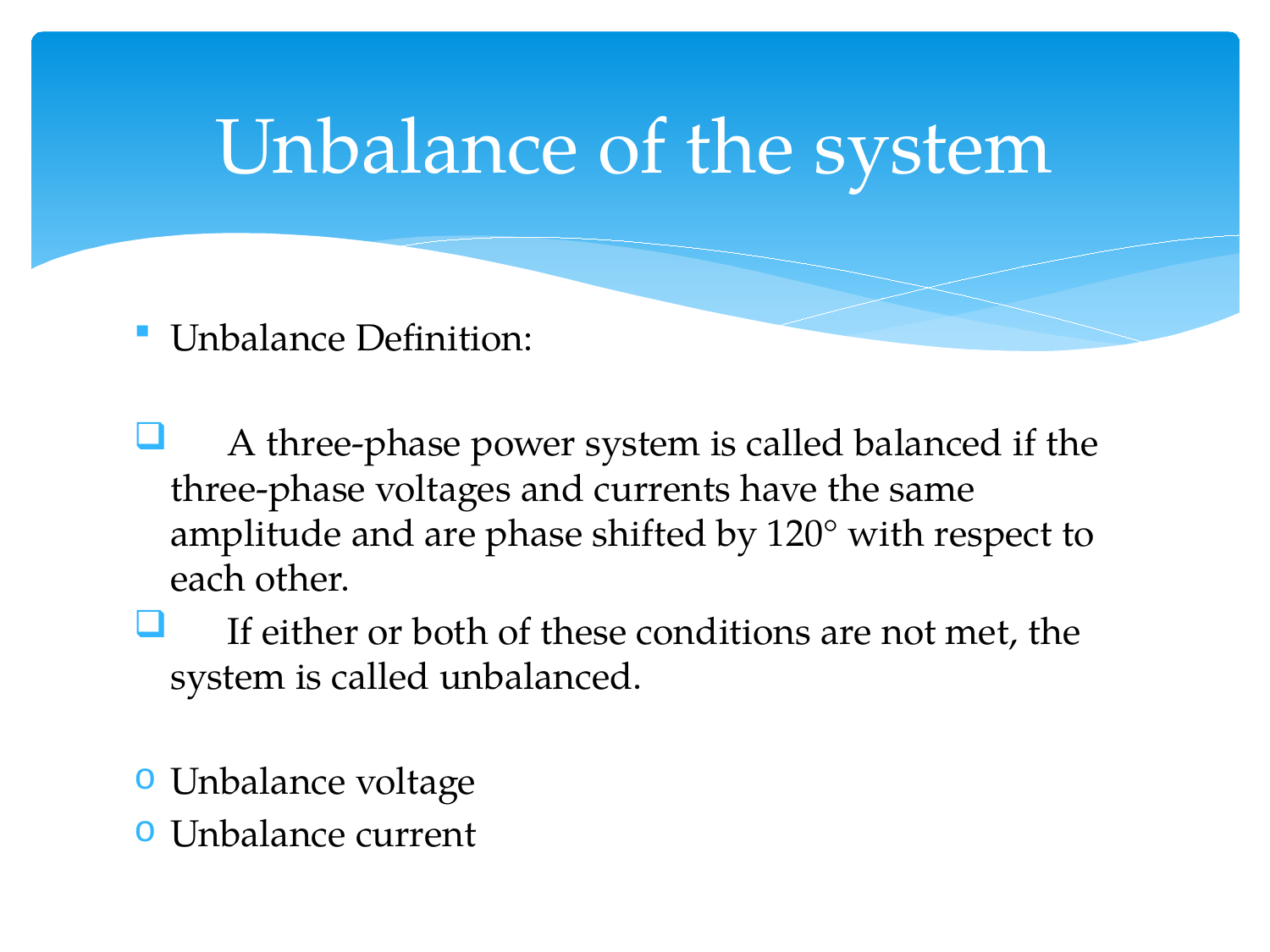

# Unbalance of the system
Unbalance Definition:

      A three-phase power system is called balanced if the three-phase voltages and currents have the same amplitude and are phase shifted by 120° with respect to each other.
      If either or both of these conditions are not met, the system is called unbalanced.

Unbalance voltage
Unbalance current